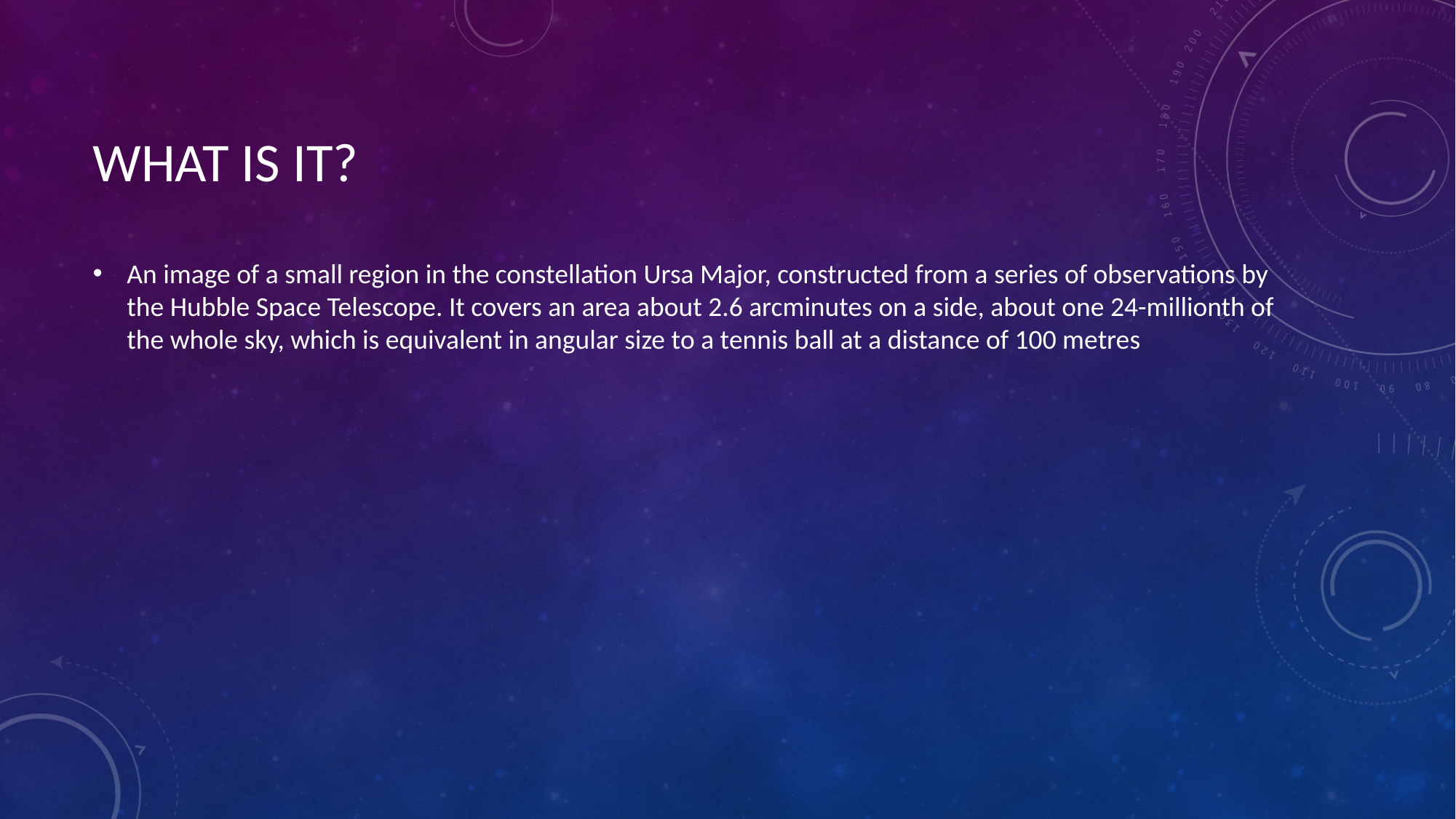

# What is it?
An image of a small region in the constellation Ursa Major, constructed from a series of observations by the Hubble Space Telescope. It covers an area about 2.6 arcminutes on a side, about one 24-millionth of the whole sky, which is equivalent in angular size to a tennis ball at a distance of 100 metres